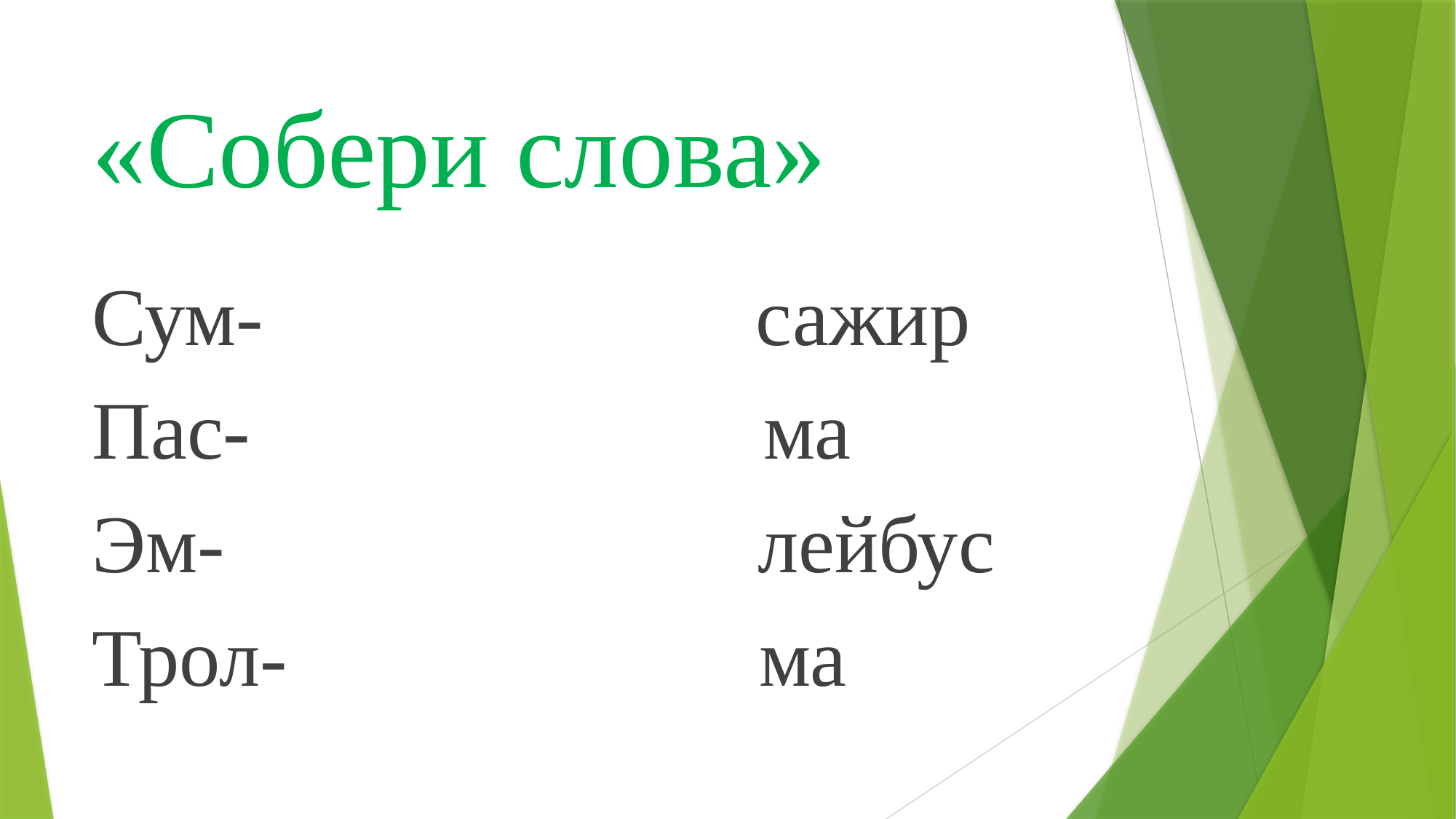

# «Собери слова»
Сум-                        сажир
Пас-                         ма
Эм-                          лейбус
Трол-                       ма